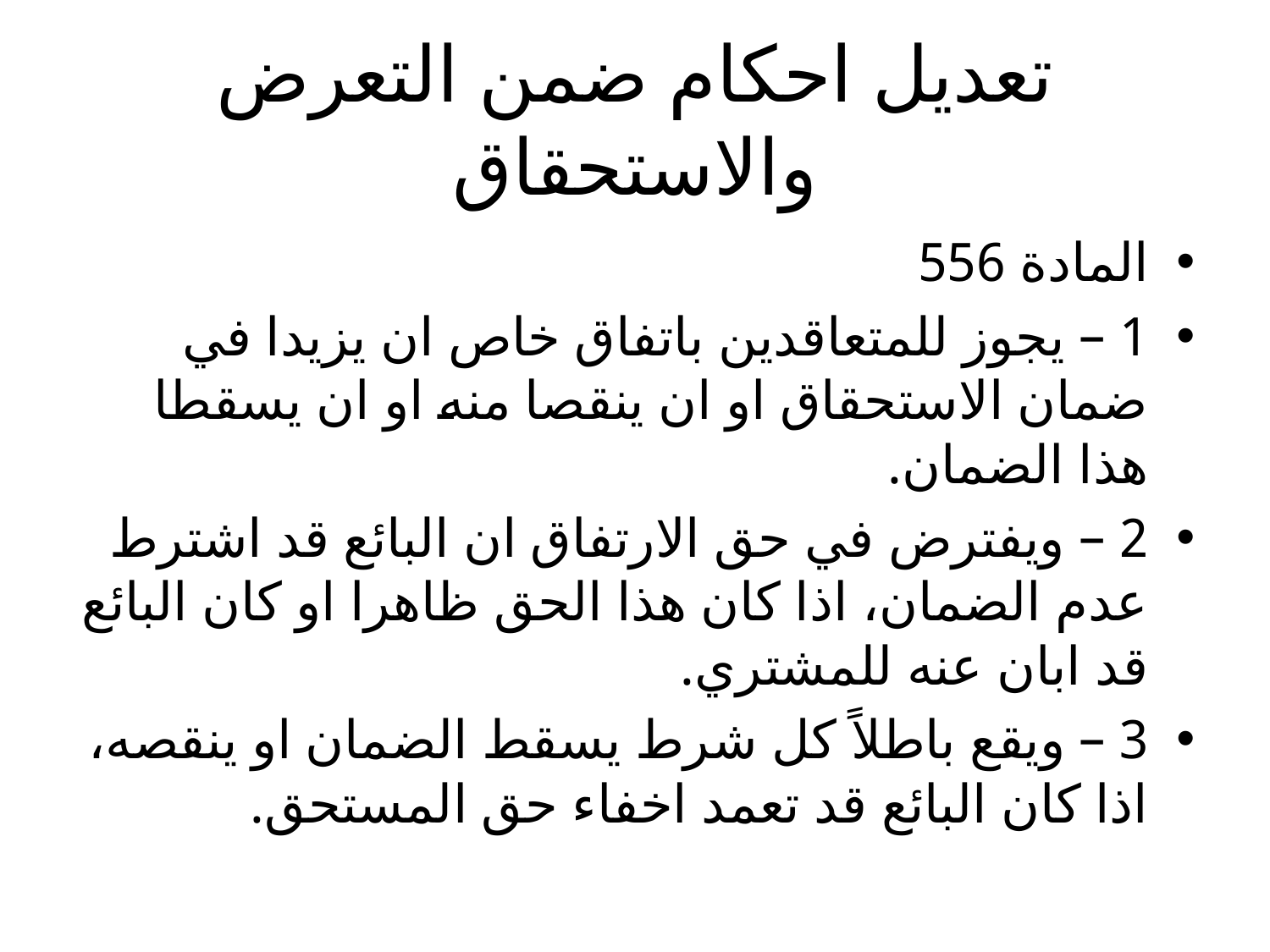

# تعديل احكام ضمن التعرض والاستحقاق
المادة 556
1 – يجوز للمتعاقدين باتفاق خاص ان يزيدا في ضمان الاستحقاق او ان ينقصا منه او ان يسقطا ھذا الضمان.
2 – ويفترض في حق الارتفاق ان البائع قد اشترط عدم الضمان، اذا كان هذا الحق ظاهرا او كان البائع قد ابان عنه للمشتري.
3 – ويقع باطلاً كل شرط يسقط الضمان او ينقصه، اذا كان البائع قد تعمد اخفاء حق المستحق.